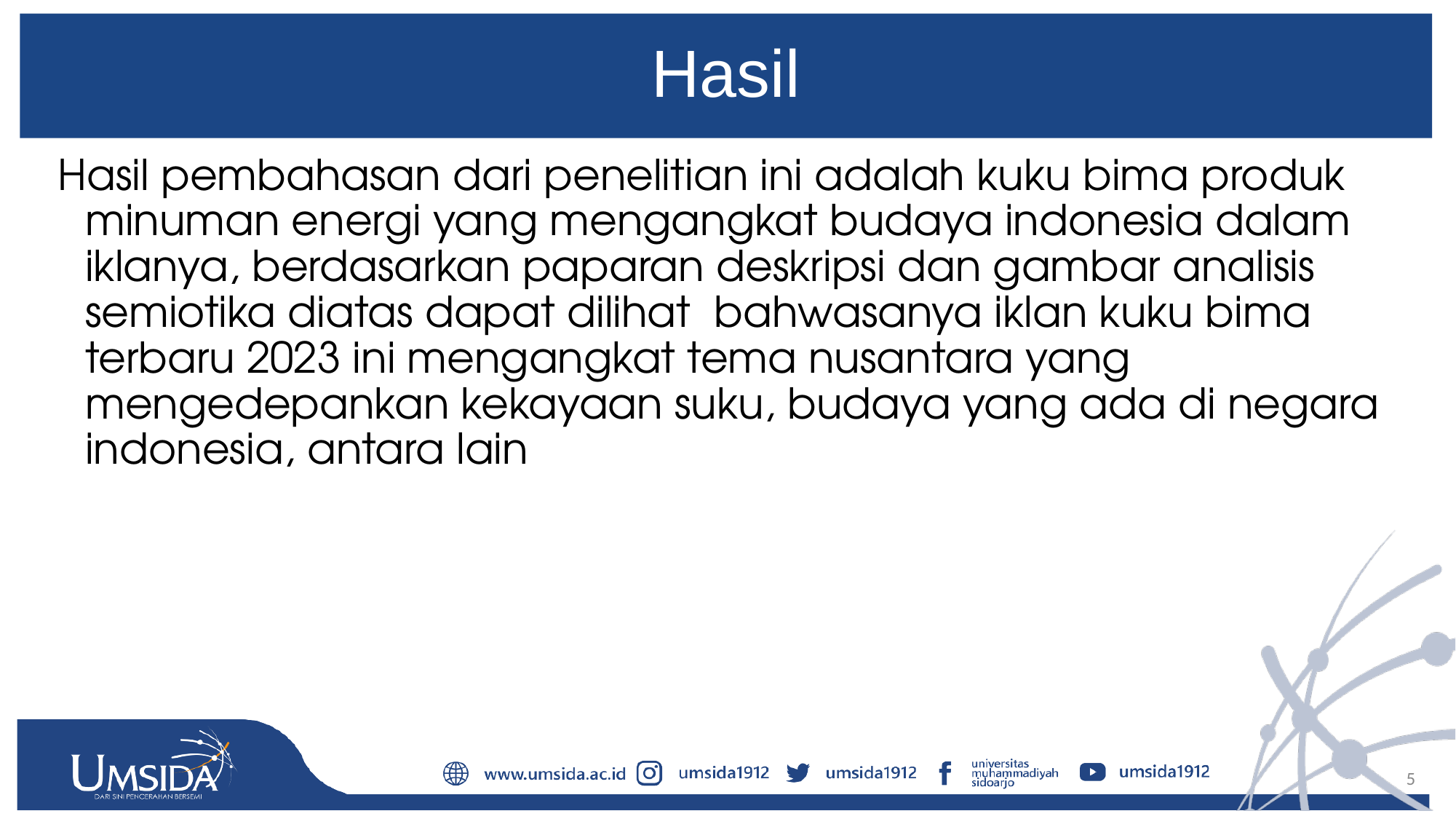

# Hasil
Hasil pembahasan dari penelitian ini adalah kuku bima produk minuman energi yang mengangkat budaya indonesia dalam iklanya, berdasarkan paparan deskripsi dan gambar analisis semiotika diatas dapat dilihat  bahwasanya iklan kuku bima terbaru 2023 ini mengangkat tema nusantara yang mengedepankan kekayaan suku, budaya yang ada di negara indonesia, antara lain